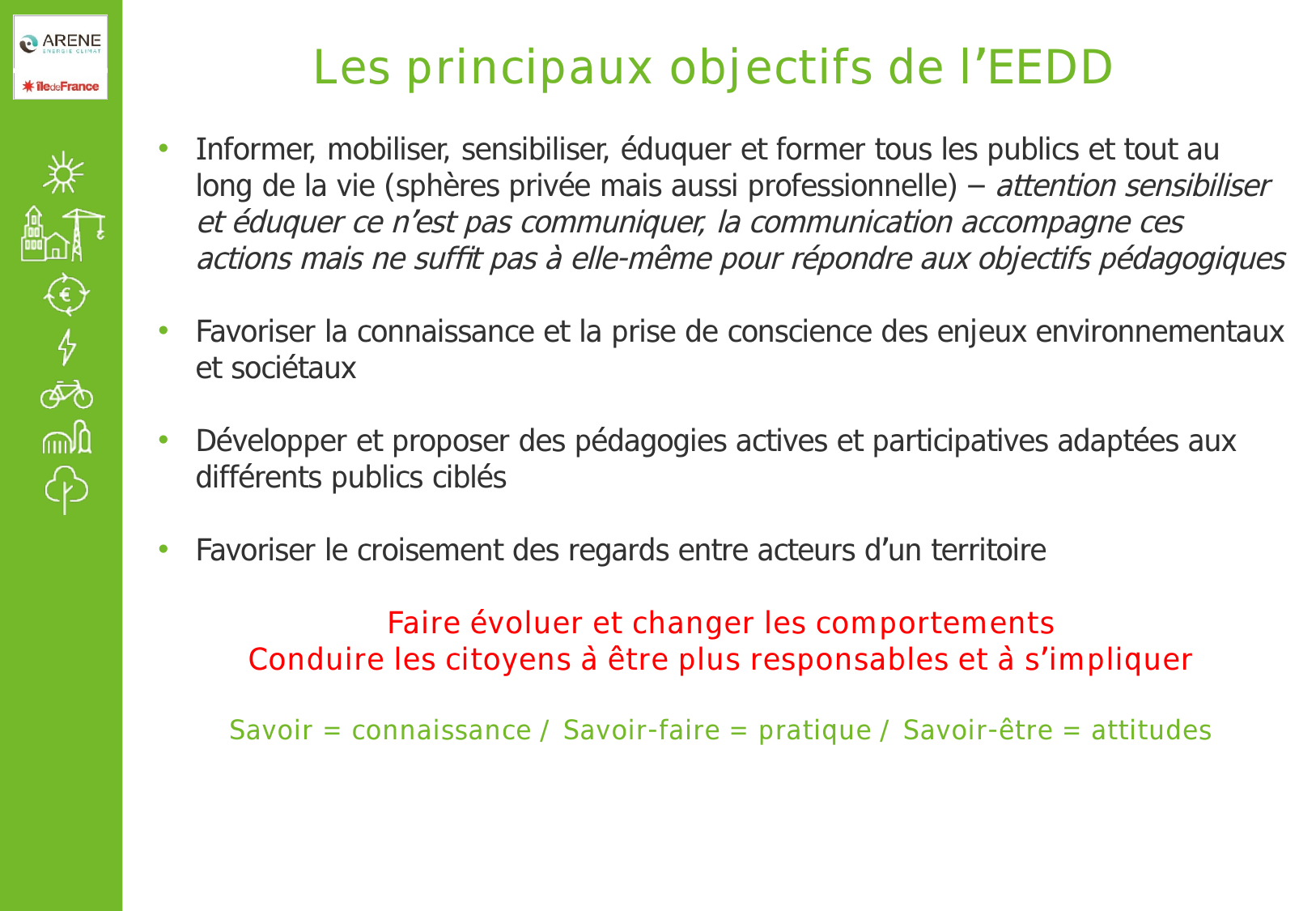

Les principaux objectifs de l’EEDD

Informer, mobiliser, sensibiliser, éduquer et former tous les publics et tout au long de la vie (sphères privée mais aussi professionnelle) – attention sensibiliser et éduquer ce n’est pas communiquer, la communication accompagne ces actions mais ne suffit pas à elle-même pour répondre aux objectifs pédagogiques

Favoriser la connaissance et la prise de conscience des enjeux environnementaux et sociétaux

Développer et proposer des pédagogies actives et participatives adaptées aux différents publics ciblés

Favoriser le croisement des regards entre acteurs d’un territoire

Faire évoluer et changer les comportements
Conduire les citoyens à être plus responsables et à s’impliquer

Savoir = connaissance / Savoir-faire = pratique / Savoir-être = attitudes